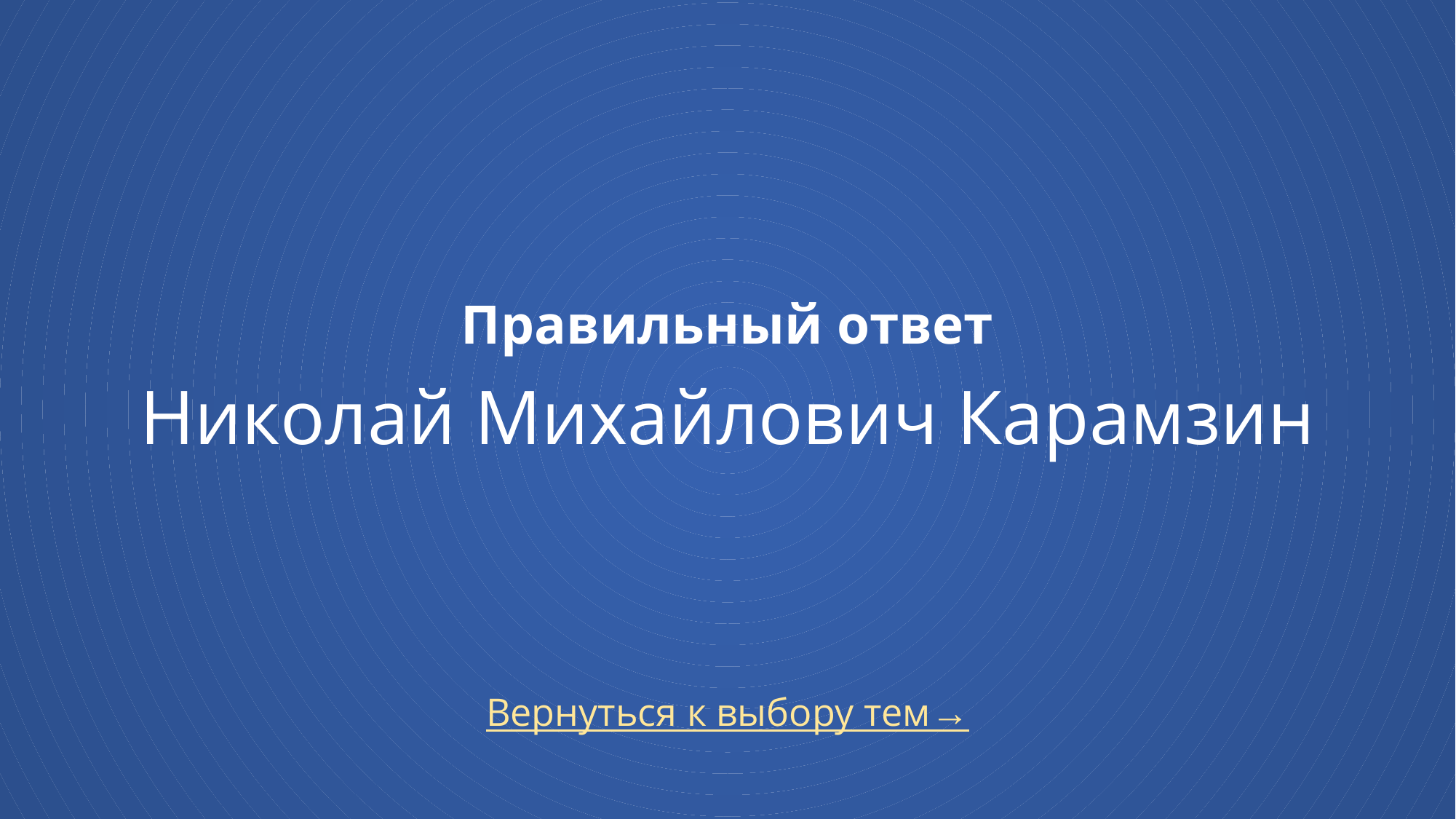

# Правильный ответ Николай Михайлович Карамзин
Вернуться к выбору тем→